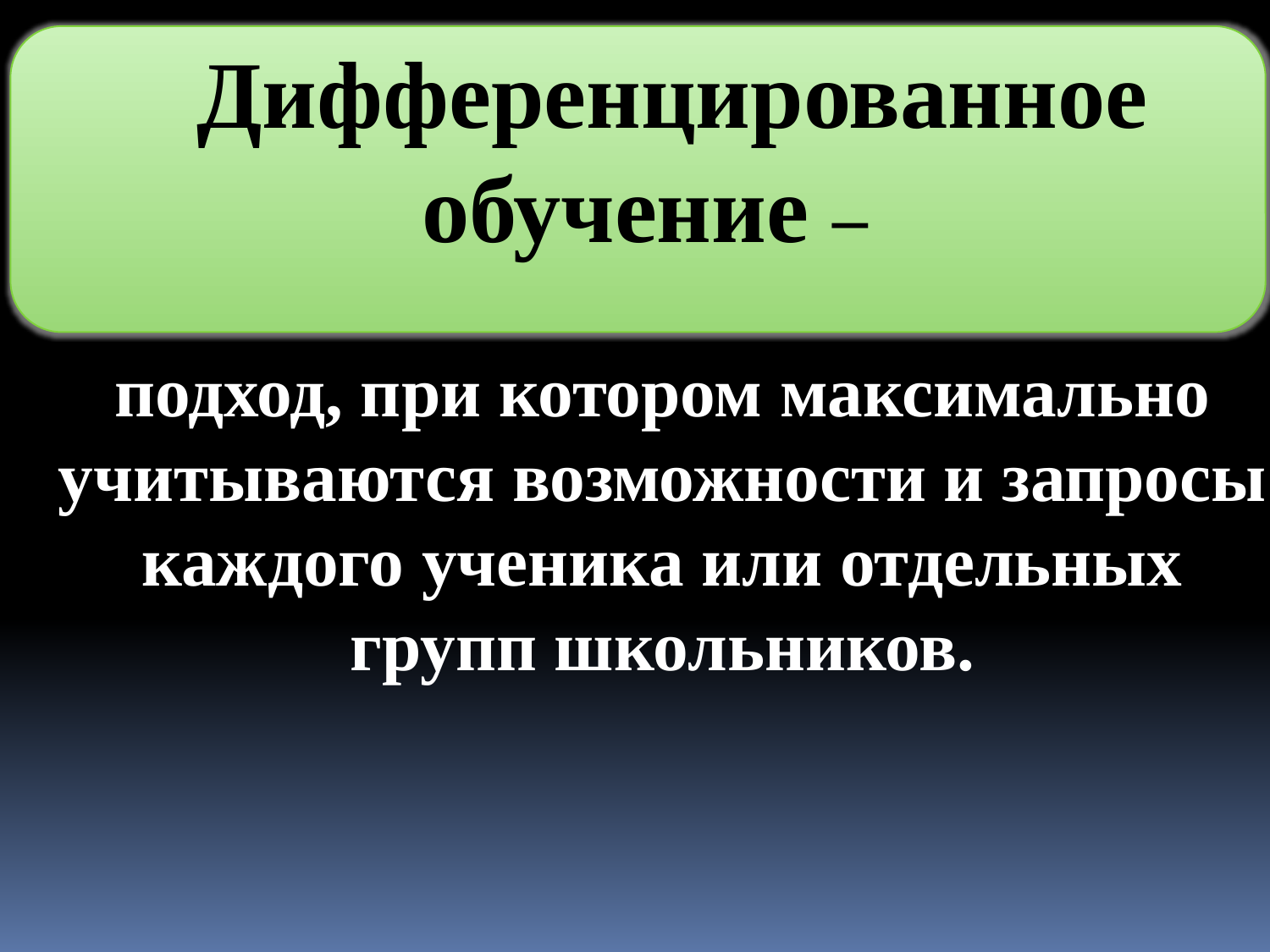

Дифференцированное обучение –

подход, при котором максимально учитываются возможности и запросы каждого ученика или отдельных групп школьников.